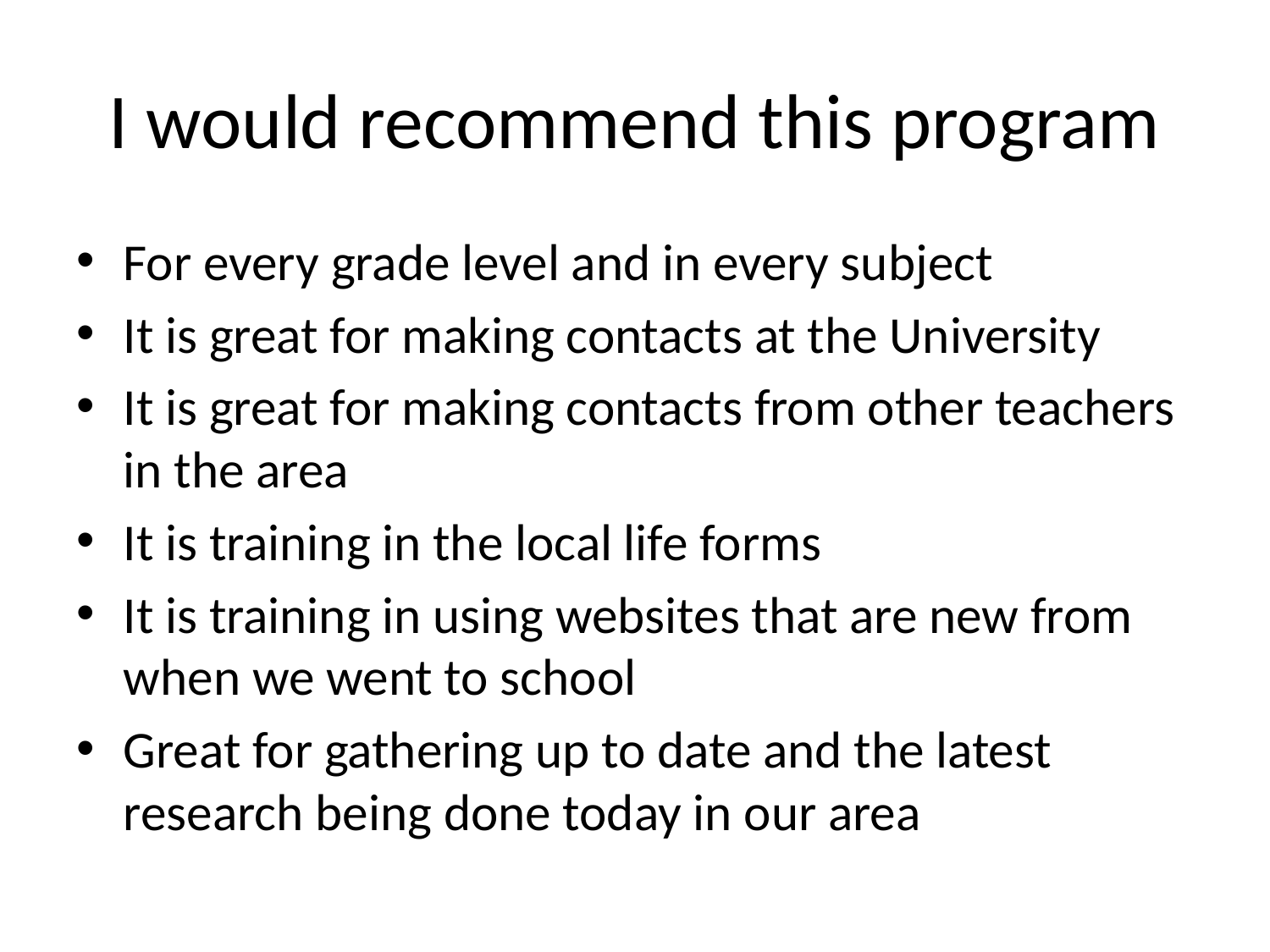

# I would recommend this program
For every grade level and in every subject
It is great for making contacts at the University
It is great for making contacts from other teachers in the area
It is training in the local life forms
It is training in using websites that are new from when we went to school
Great for gathering up to date and the latest research being done today in our area